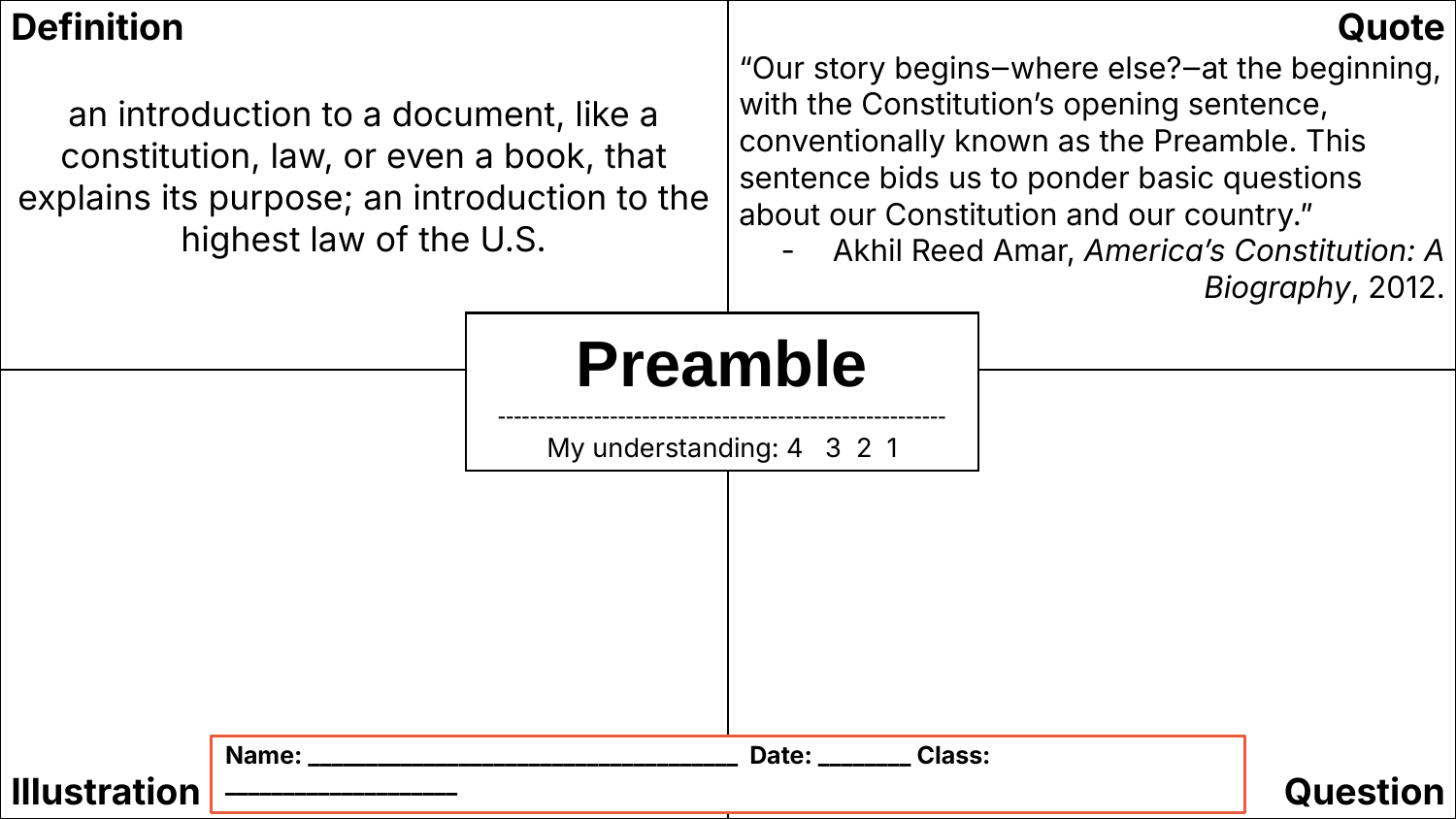

| Definition an introduction to a document, like a constitution, law, or even a book, that explains its purpose; an introduction to the highest law of the U.S. | Quote “Our story begins‒where else?‒at the beginning, with the Constitution’s opening sentence, conventionally known as the Preamble. This sentence bids us to ponder basic questions about our Constitution and our country.” Akhil Reed Amar, America’s Constitution: A Biography, 2012. |
| --- | --- |
| Illustration | Question |
Preamble
--------------------------------------------------------
My understanding: 4   3  2  1
Name: _____________________________________  Date: ________ Class: ____________________